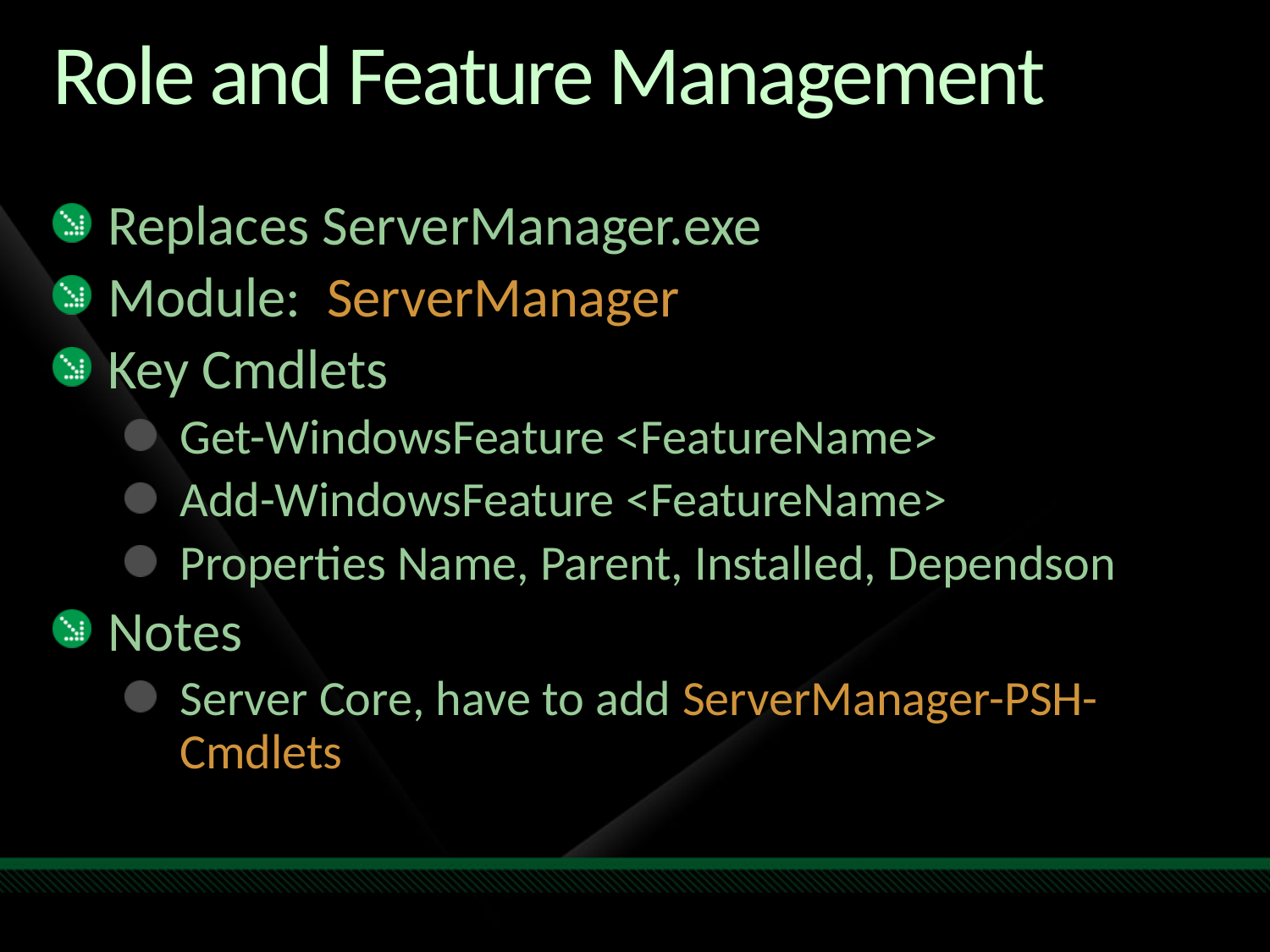

# Role and Feature Management
Replaces ServerManager.exe
Module:  ServerManager
Key Cmdlets
Get-WindowsFeature <FeatureName>
Add-WindowsFeature <FeatureName>
Properties Name, Parent, Installed, Dependson
Notes
Server Core, have to add ServerManager-PSH-Cmdlets